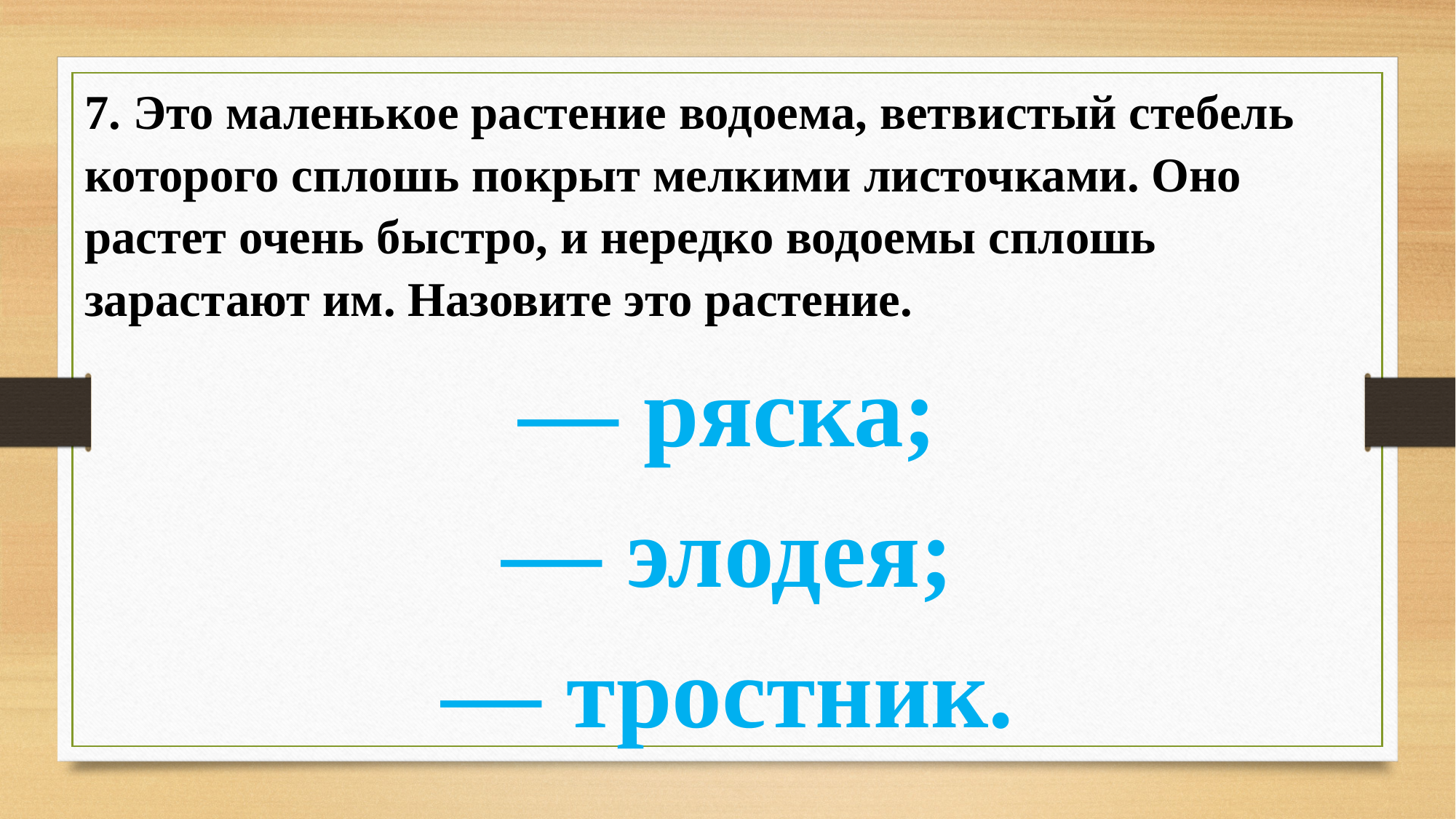

7. Это маленькое растение водоема, ветвистый стебель которого сплошь покрыт мелкими листочками. Оно растет очень быстро, и нередко водоемы сплошь зарастают им. Назовите это растение.
— ряска;
— элодея;
— тростник.